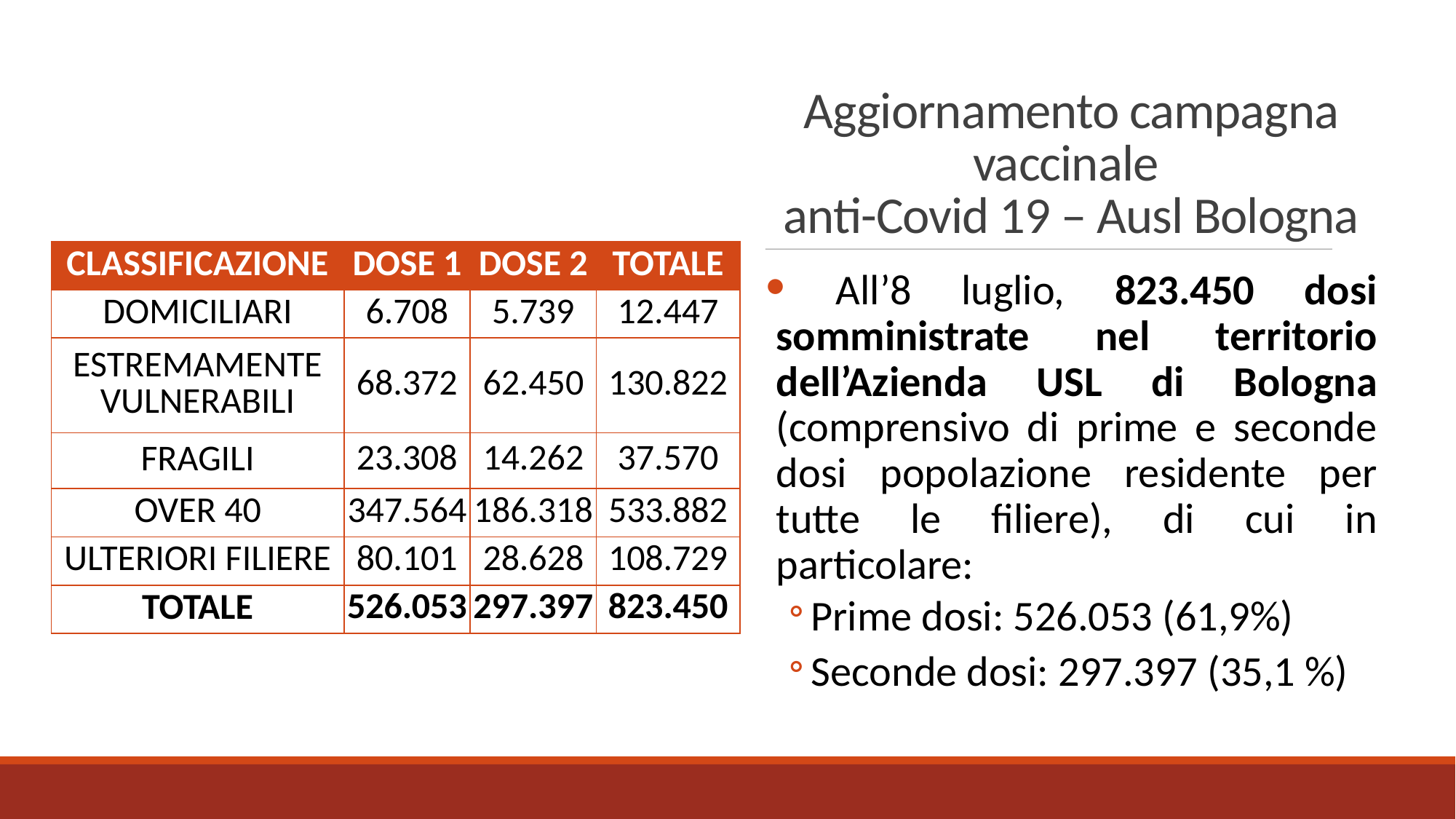

# Aggiornamento campagna vaccinale anti-Covid 19 – Ausl Bologna
| CLASSIFICAZIONE | DOSE 1 | DOSE 2 | TOTALE |
| --- | --- | --- | --- |
| DOMICILIARI | 6.708 | 5.739 | 12.447 |
| ESTREMAMENTE VULNERABILI | 68.372 | 62.450 | 130.822 |
| FRAGILI | 23.308 | 14.262 | 37.570 |
| OVER 40 | 347.564 | 186.318 | 533.882 |
| ULTERIORI FILIERE | 80.101 | 28.628 | 108.729 |
| TOTALE | 526.053 | 297.397 | 823.450 |
 All’8 luglio, 823.450 dosi somministrate nel territorio dell’Azienda USL di Bologna (comprensivo di prime e seconde dosi popolazione residente per tutte le filiere), di cui in particolare:
Prime dosi: 526.053 (61,9%)
Seconde dosi: 297.397 (35,1 %)